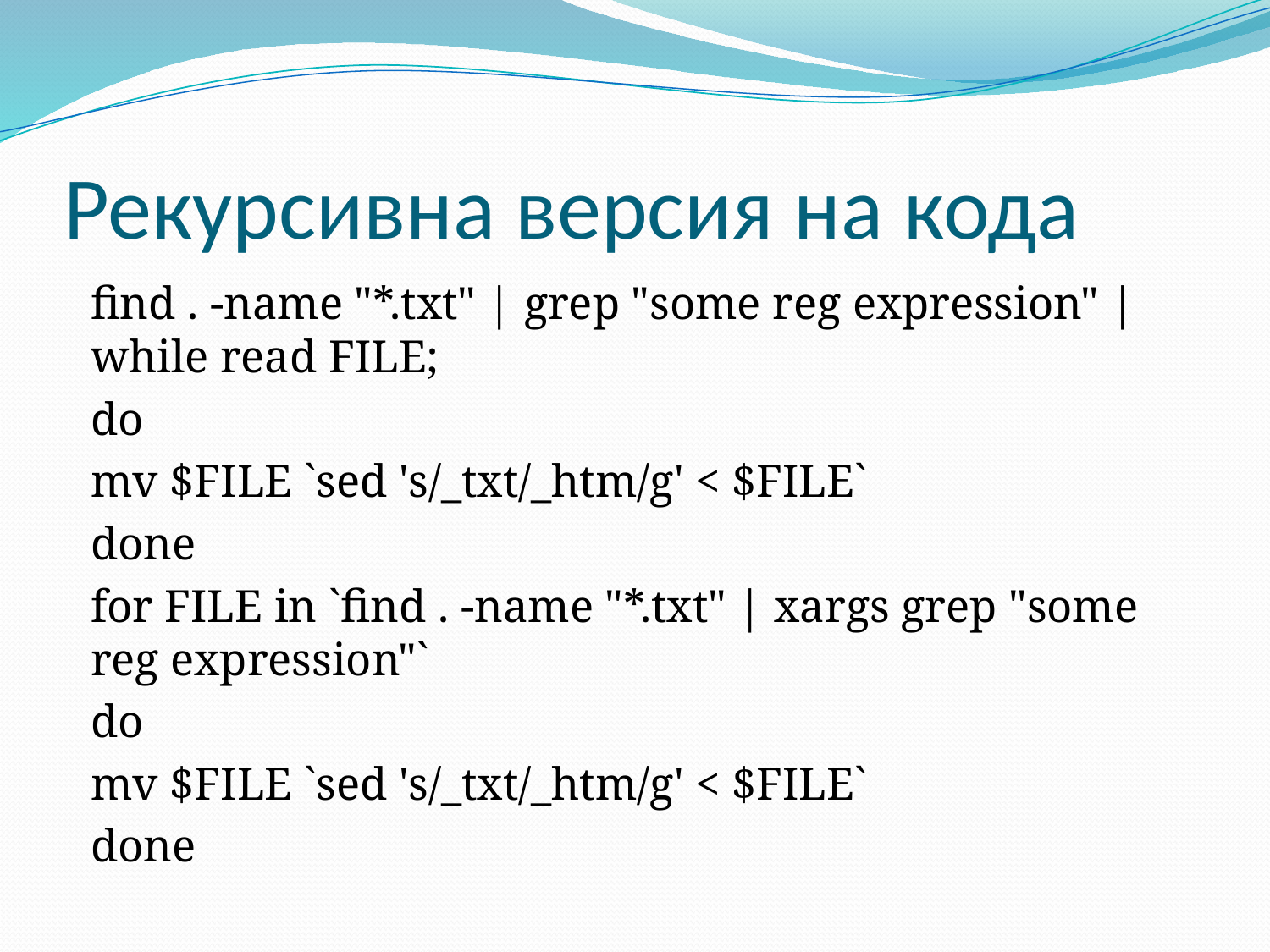

# Рекурсивна версия на кода
find . -name "*.txt" | grep "some reg expression" | while read FILE;
do
mv $FILE `sed 's/_txt/_htm/g' < $FILE`
done
for FILE in `find . -name "*.txt" | xargs grep "some reg expression"`
do
mv $FILE `sed 's/_txt/_htm/g' < $FILE`
done